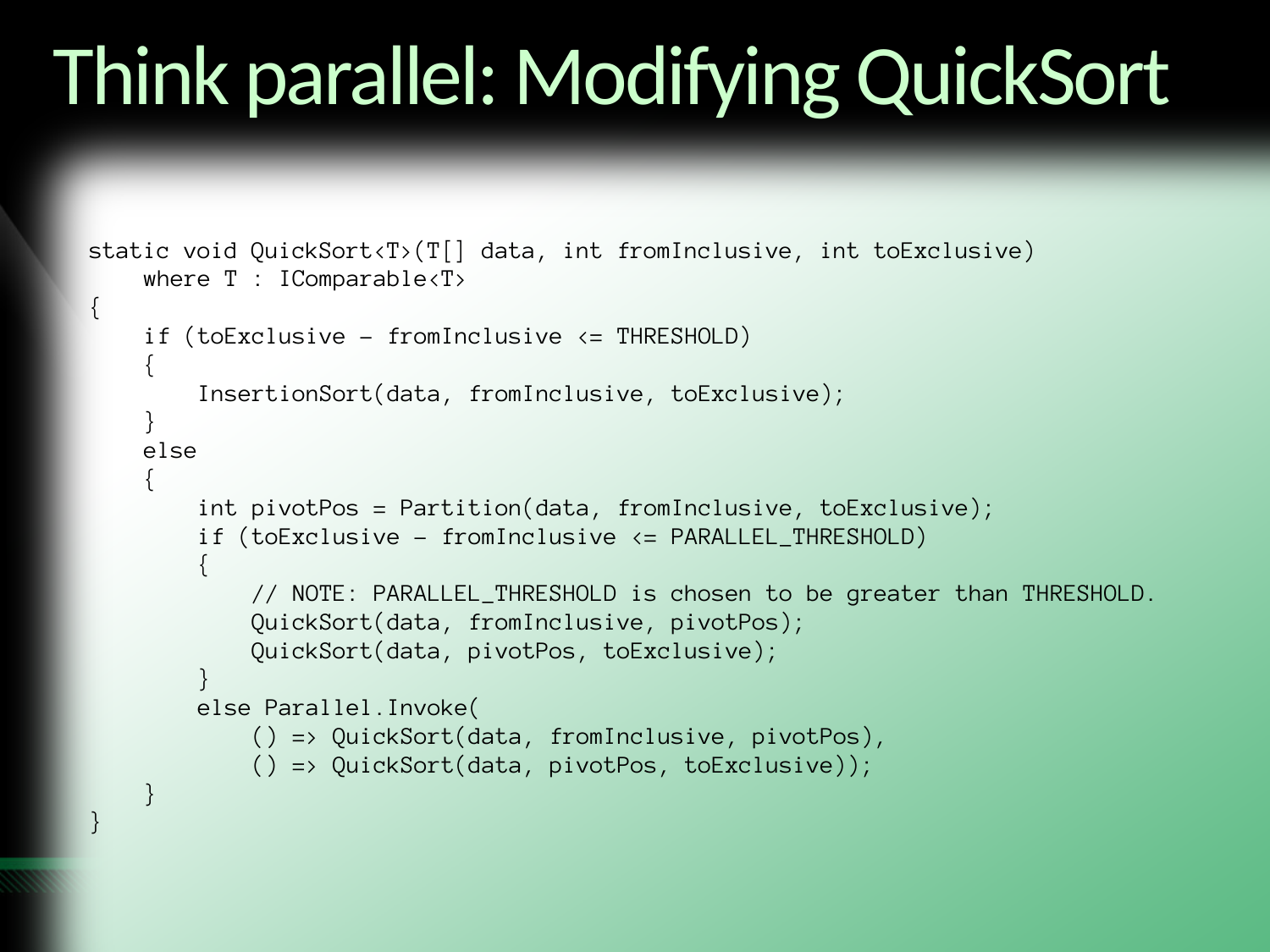

# Think parallel: Modifying QuickSort
static void QuickSort<T>(T[] data, int fromInclusive, int toExclusive)
    where T : IComparable<T>
{
    if (toExclusive - fromInclusive <= THRESHOLD)
    {
        InsertionSort(data, fromInclusive, toExclusive);
    }
    else
    {
        int pivotPos = Partition(data, fromInclusive, toExclusive);
        if (toExclusive - fromInclusive <= PARALLEL_THRESHOLD)
        {
            // NOTE: PARALLEL_THRESHOLD is chosen to be greater than THRESHOLD.
            QuickSort(data, fromInclusive, pivotPos);
            QuickSort(data, pivotPos, toExclusive);
        }
        else Parallel.Invoke(
            () => QuickSort(data, fromInclusive, pivotPos),
            () => QuickSort(data, pivotPos, toExclusive));
    }
}